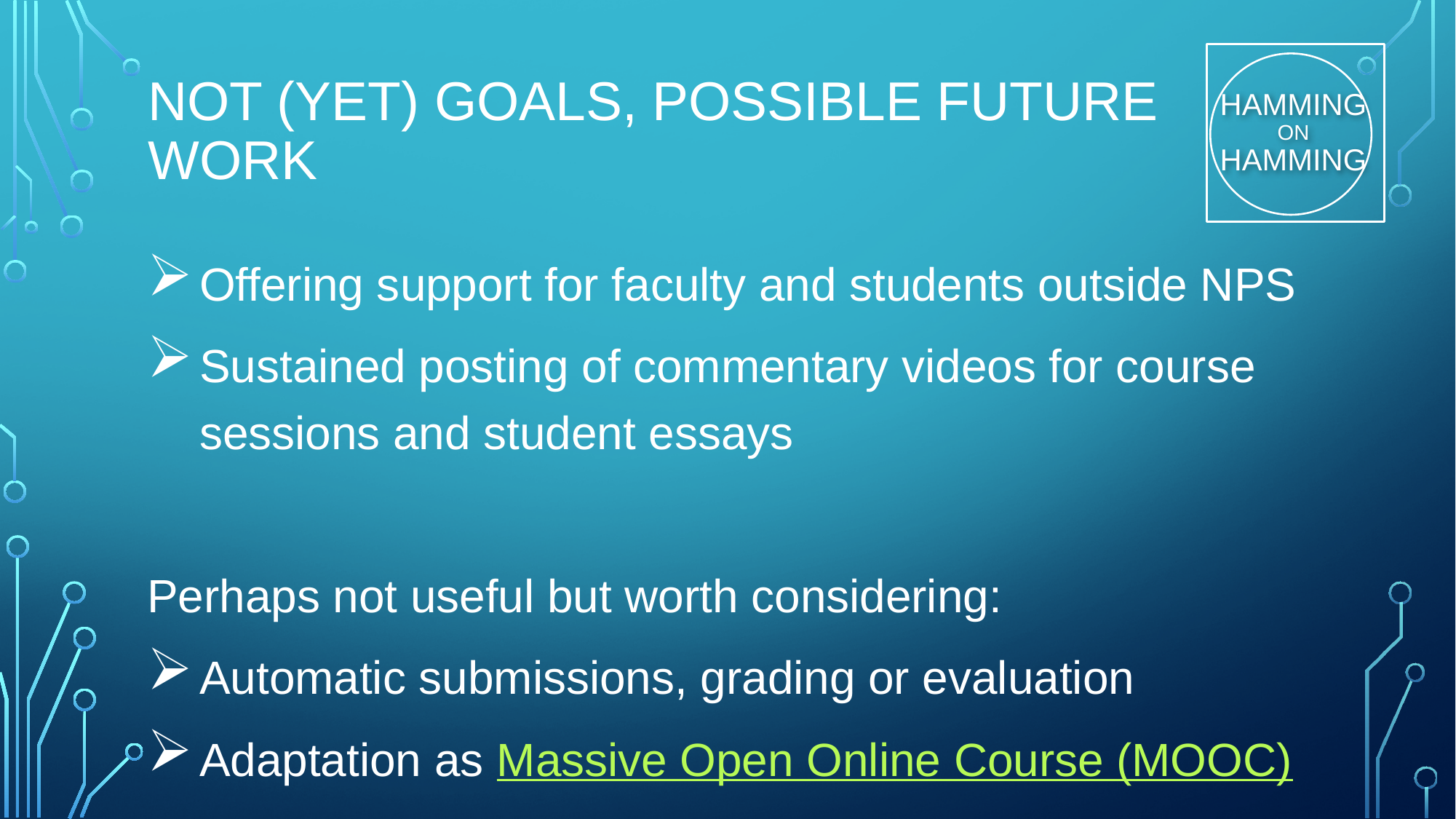

# NOT (YET) GOALS, possible future work
Offering support for faculty and students outside NPS
Sustained posting of commentary videos for course sessions and student essays

Perhaps not useful but worth considering:
Automatic submissions, grading or evaluation
Adaptation as Massive Open Online Course (MOOC)